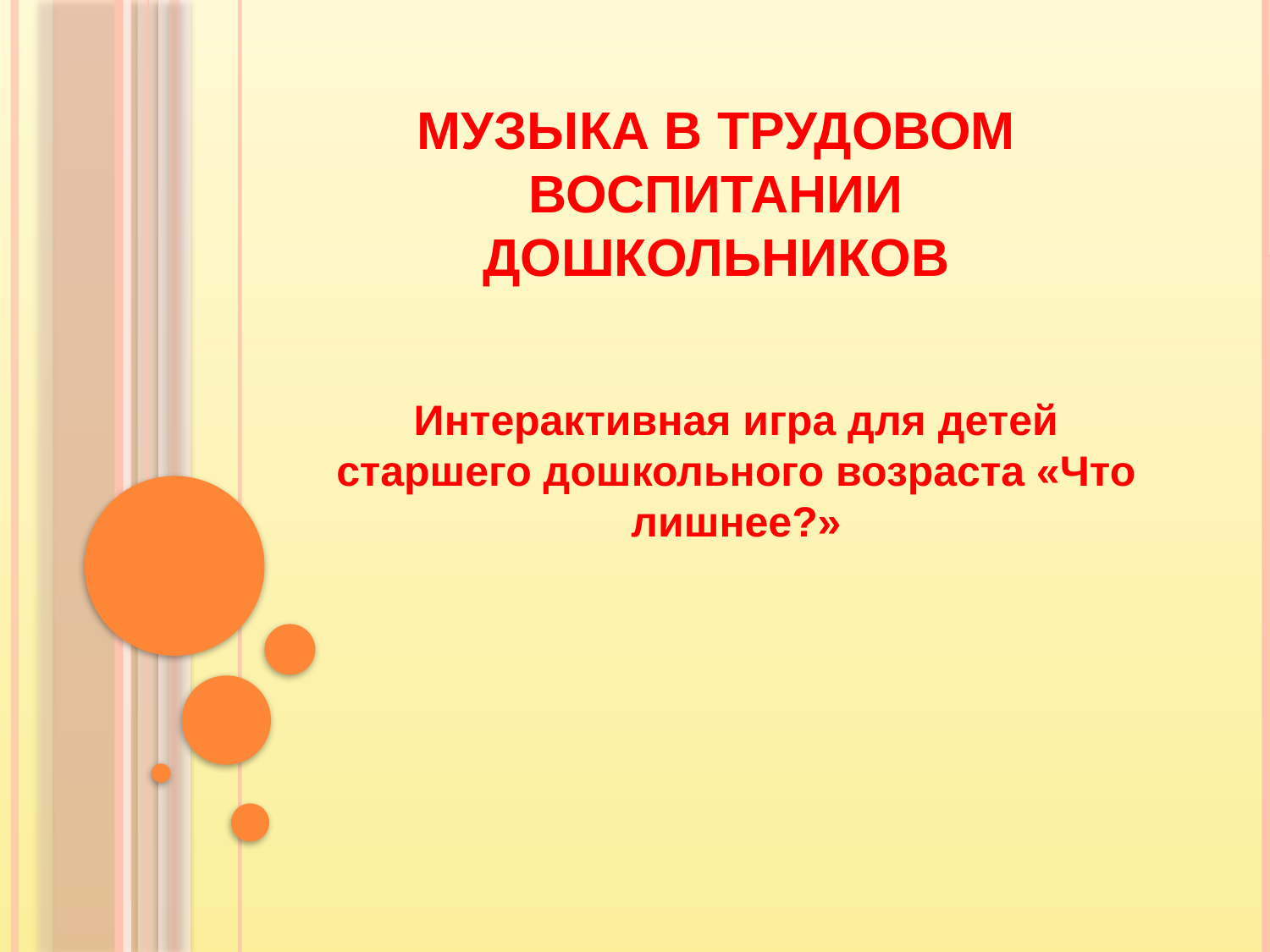

# МУЗЫКА В ТРУДОВОМ ВОСПИТАНИИ ДОШКОЛЬНИКОВ
Интерактивная игра для детей старшего дошкольного возраста «Что лишнее?»